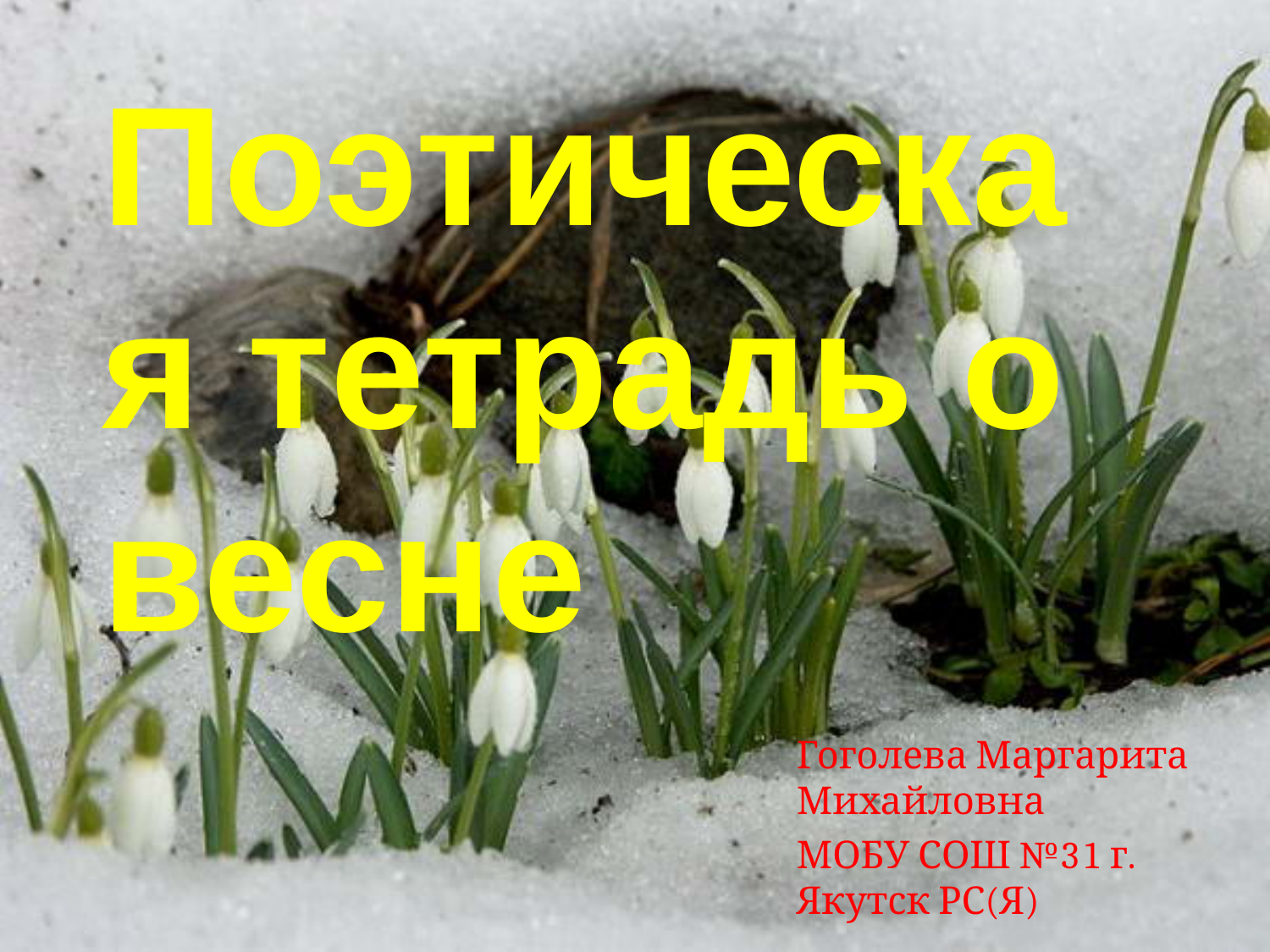

# Поэтическая тетрадь о весне
Гоголева Маргарита Михайловна
МОБУ СОШ №31 г. Якутск РС(Я)